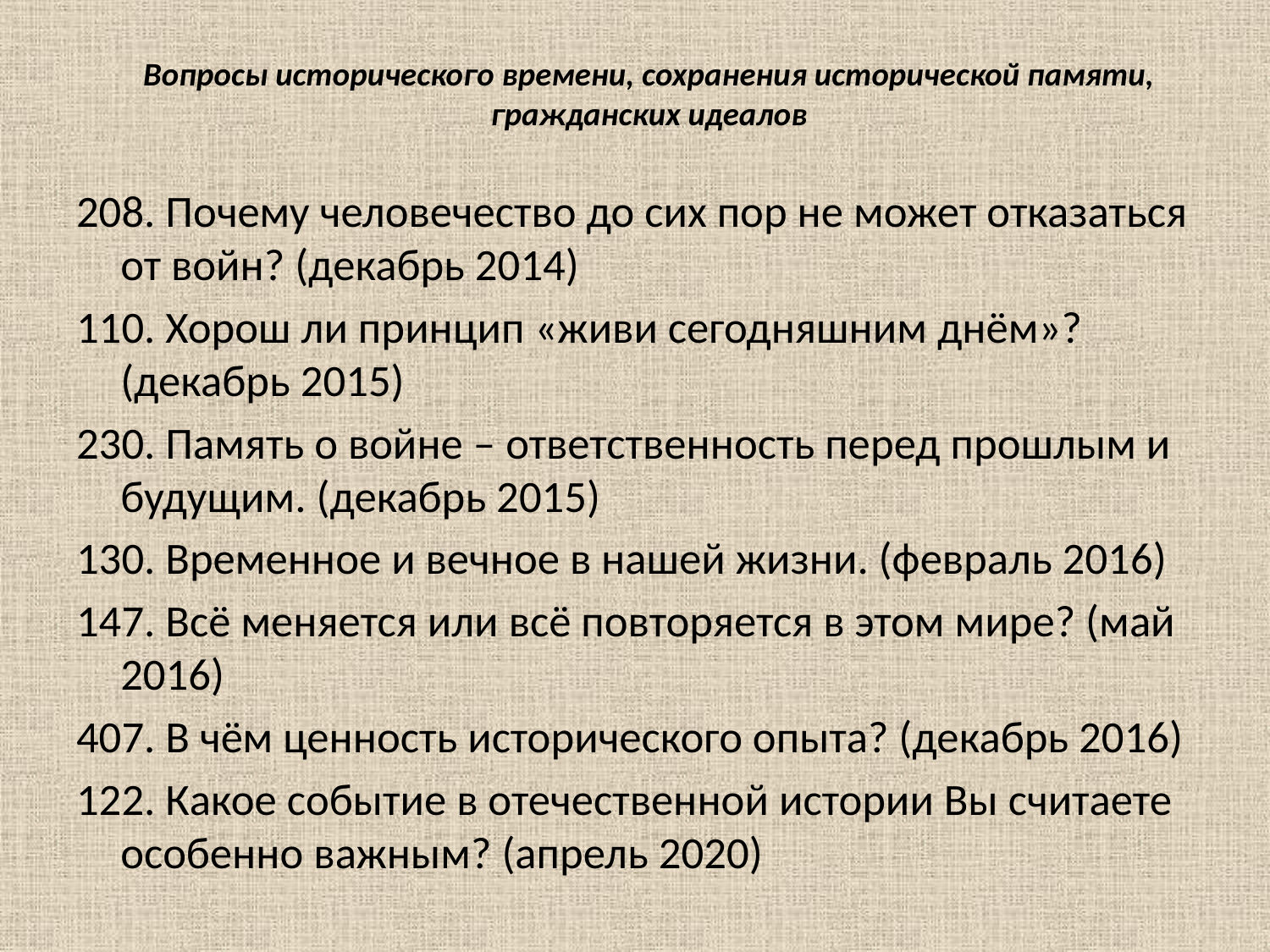

# Вопросы исторического времени, сохранения исторической памяти, гражданских идеалов
208. Почему человечество до сих пор не может отказаться от войн? (декабрь 2014)
110. Хорош ли принцип «живи сегодняшним днём»? (декабрь 2015)
230. Память о войне – ответственность перед прошлым и будущим. (декабрь 2015)
130. Временное и вечное в нашей жизни. (февраль 2016)
147. Всё меняется или всё повторяется в этом мире? (май 2016)
407. В чём ценность исторического опыта? (декабрь 2016)
122. Какое событие в отечественной истории Вы считаете особенно важным? (апрель 2020)